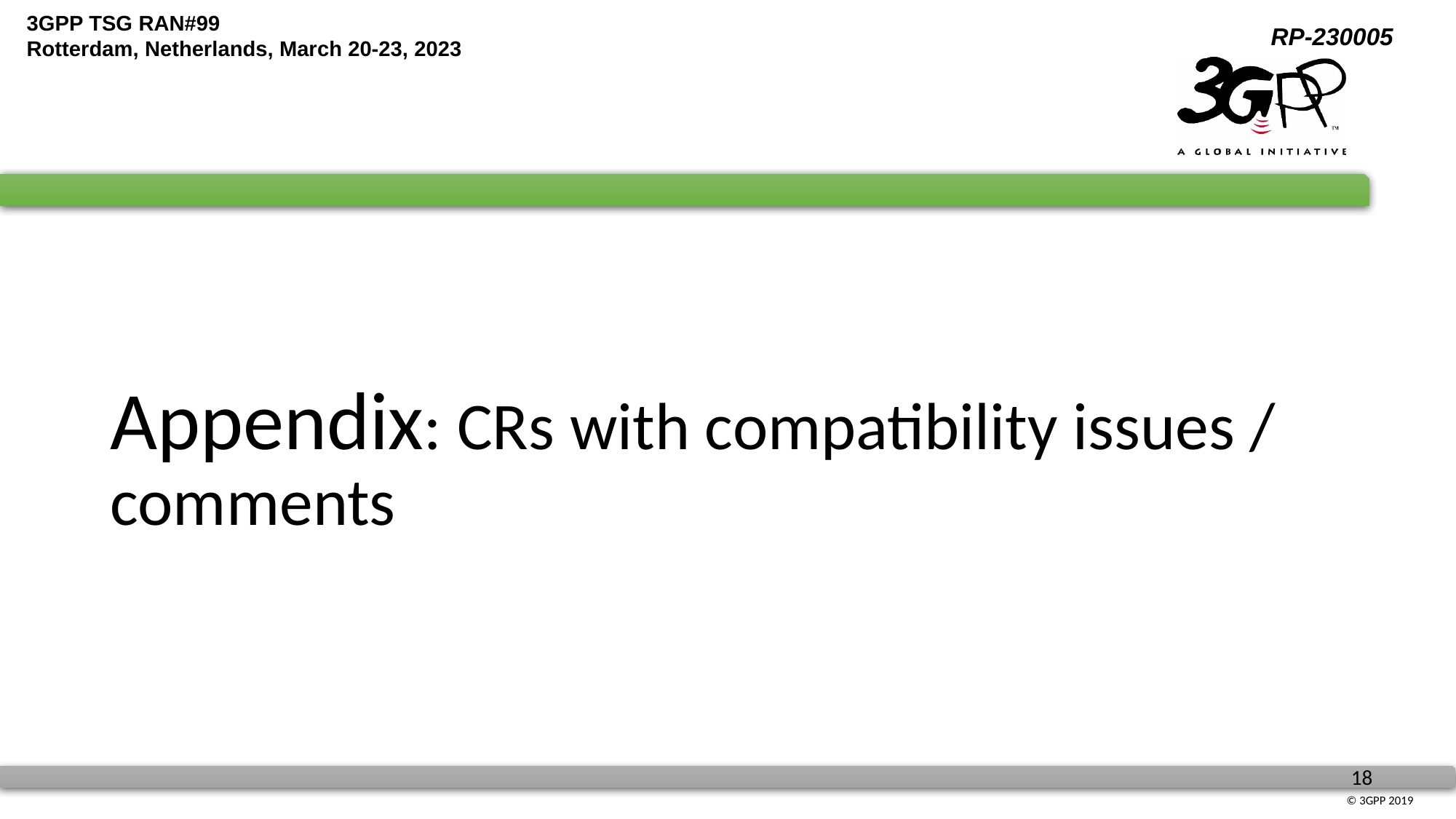

# Appendix: CRs with compatibility issues / comments